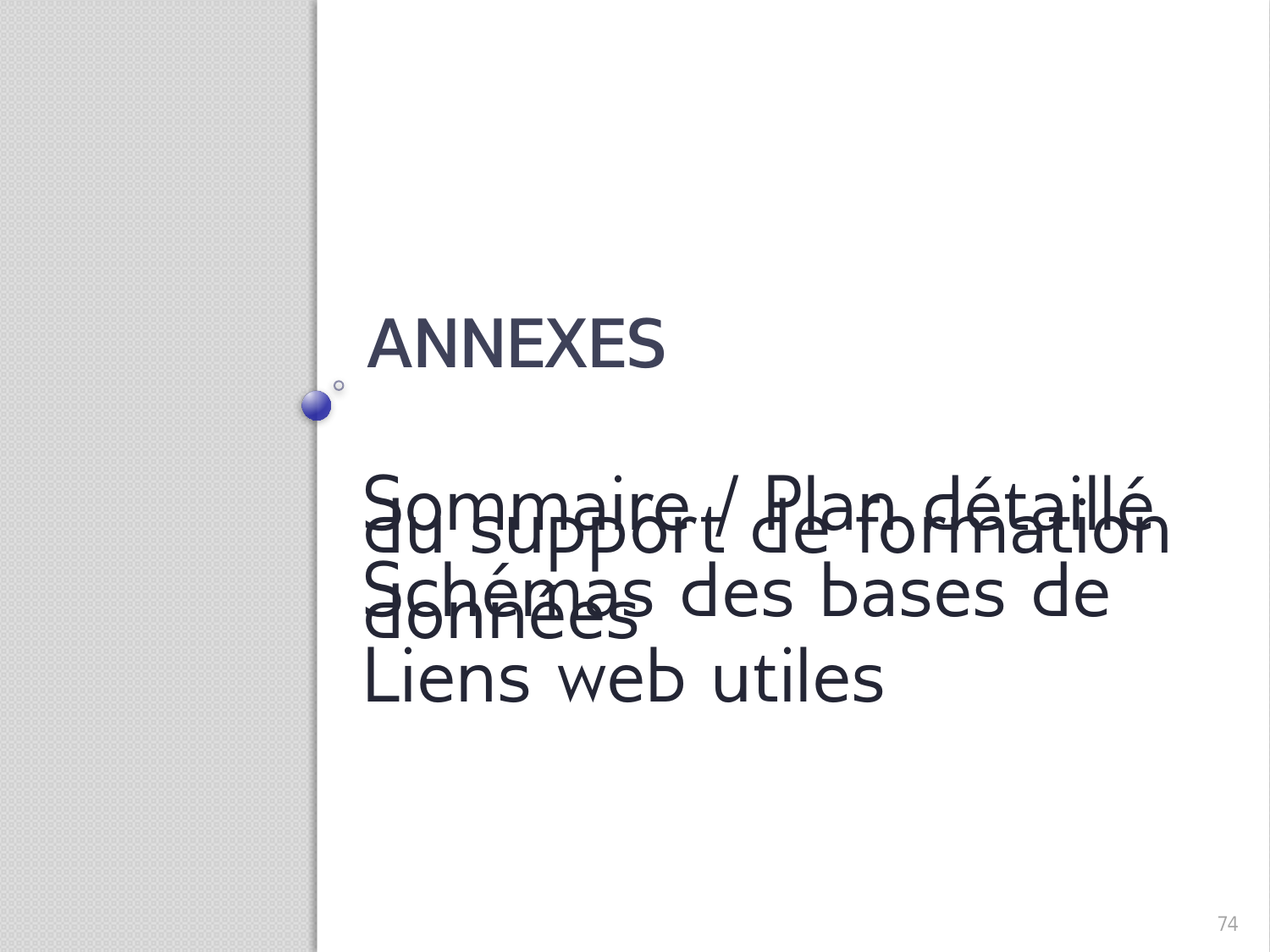

# Annexes

Sommaire / Plan détaillé du support de formation

Schémas des bases de données

Liens web utiles

74